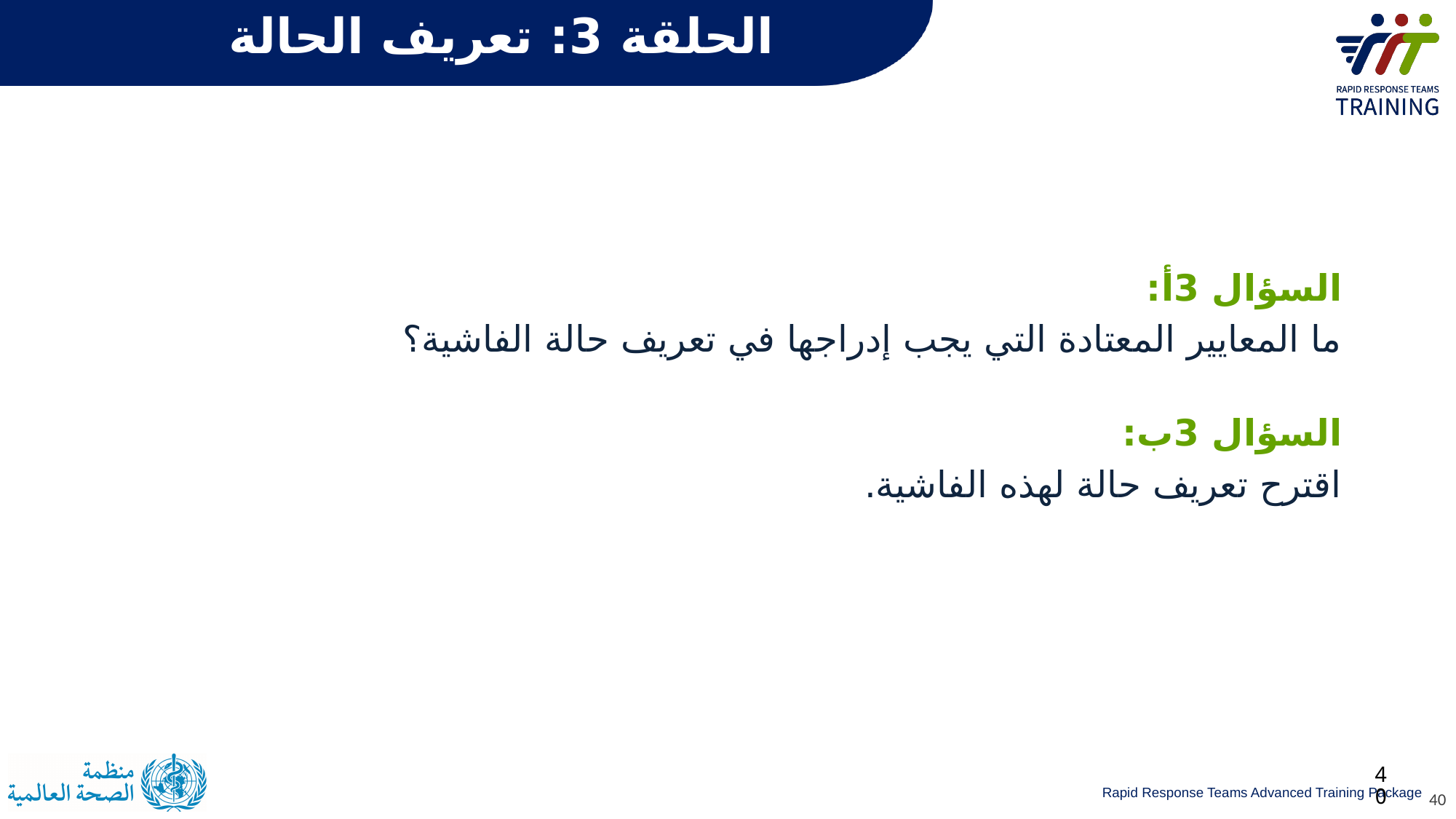

الحلقة 3: تعريف الحالة
السؤال 3أ:
ما المعايير المعتادة التي يجب إدراجها في تعريف حالة الفاشية؟

السؤال 3ب:
اقترح تعريف حالة لهذه الفاشية.

40